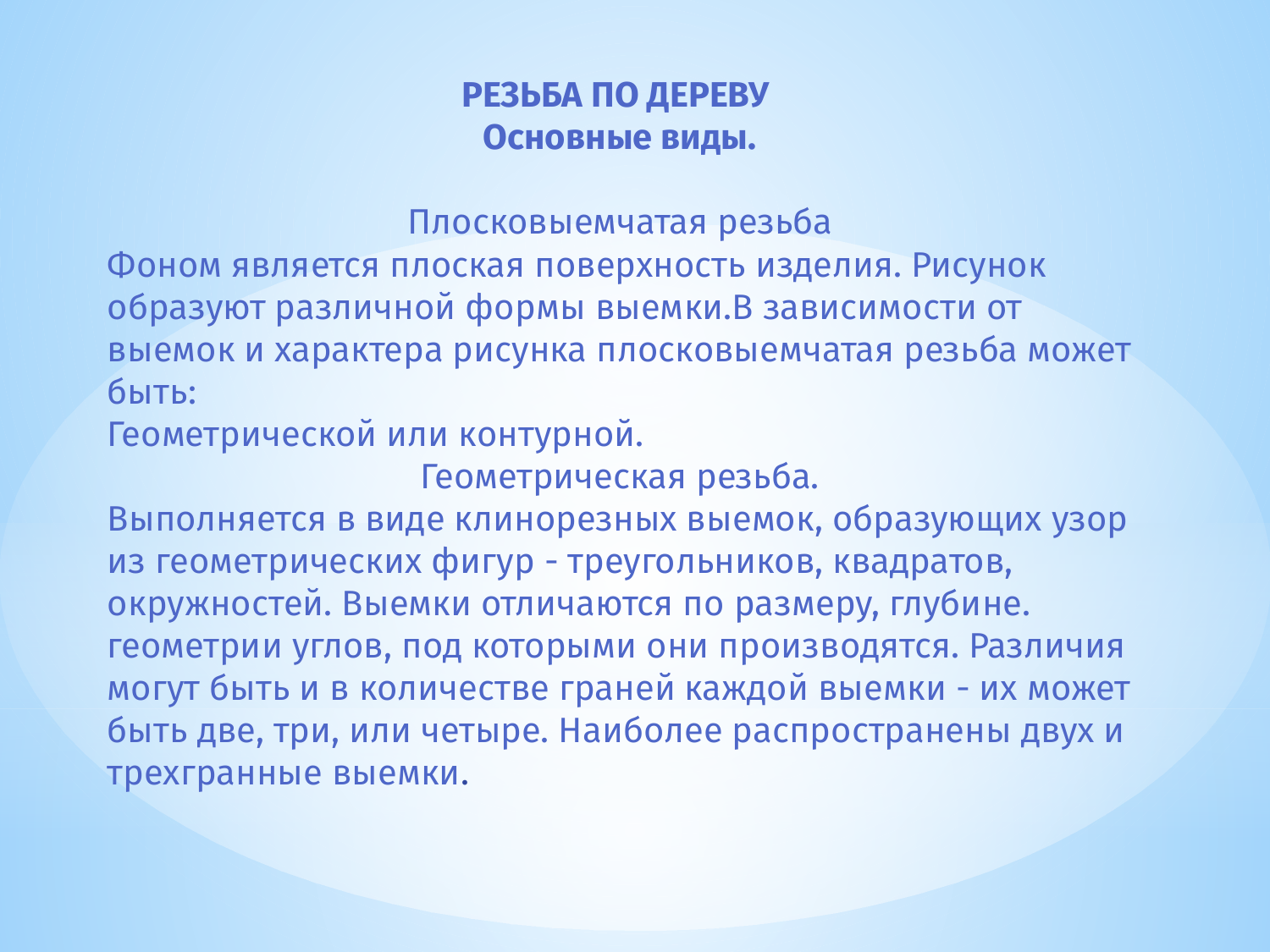

РЕЗЬБА ПО ДЕРЕВУ
Основные виды.

Плосковыемчатая резьба
Фоном является плоская поверхность изделия. Рисунок образуют различной формы выемки.В зависимости от выемок и характера рисунка плосковыемчатая резьба может быть:
Геометрической или контурной.
Геометрическая резьба.
Выполняется в виде клинорезных выемок, образующих узор из геометрических фигур - треугольников, квадратов, окружностей. Выемки отличаются по размеру, глубине. геометрии углов, под которыми они производятся. Различия могут быть и в количестве граней каждой выемки - их может быть две, три, или четыре. Наиболее распространены двух и трехгранные выемки.